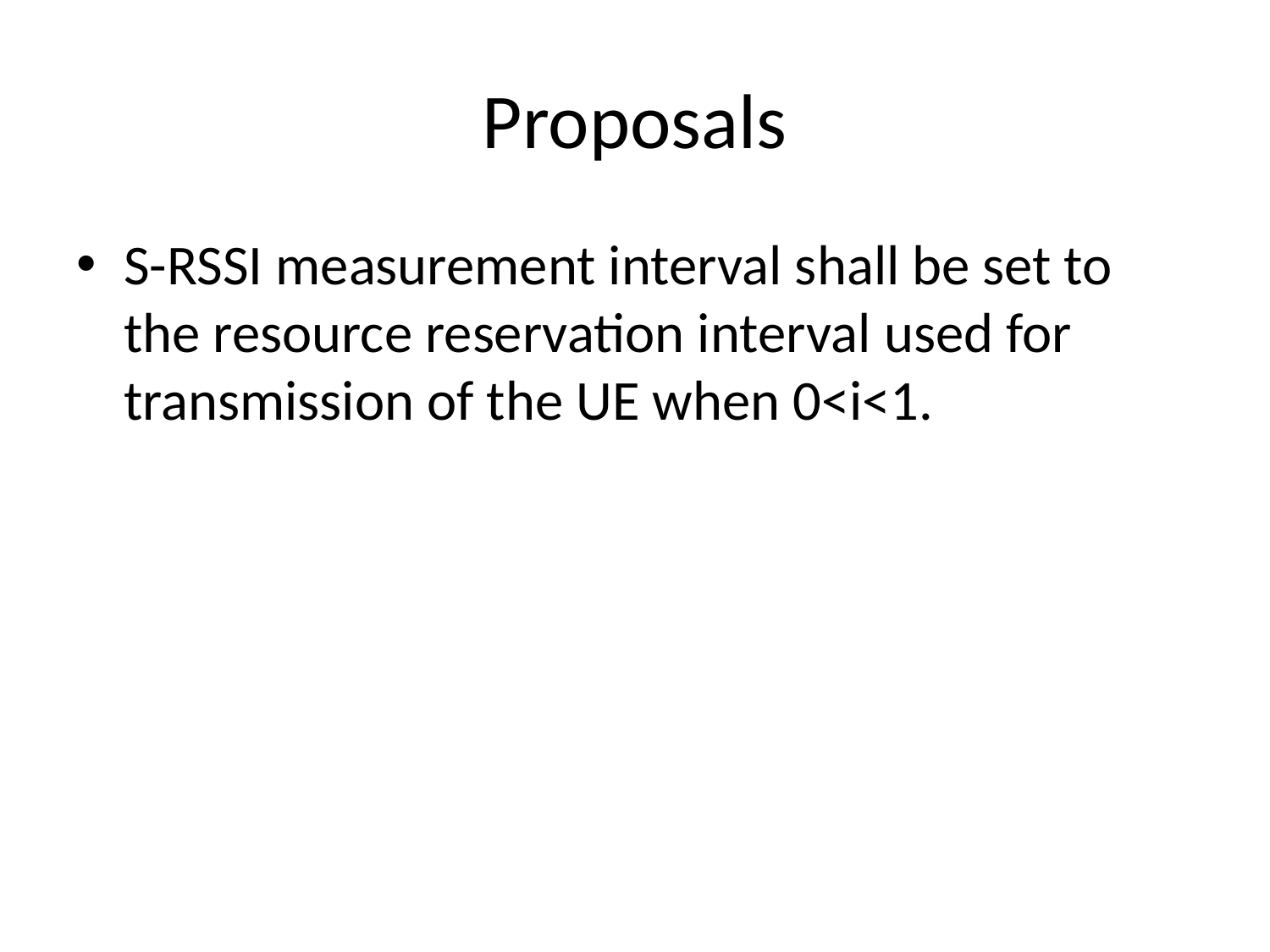

# Proposals
S-RSSI measurement interval shall be set to the resource reservation interval used for transmission of the UE when 0<i<1.